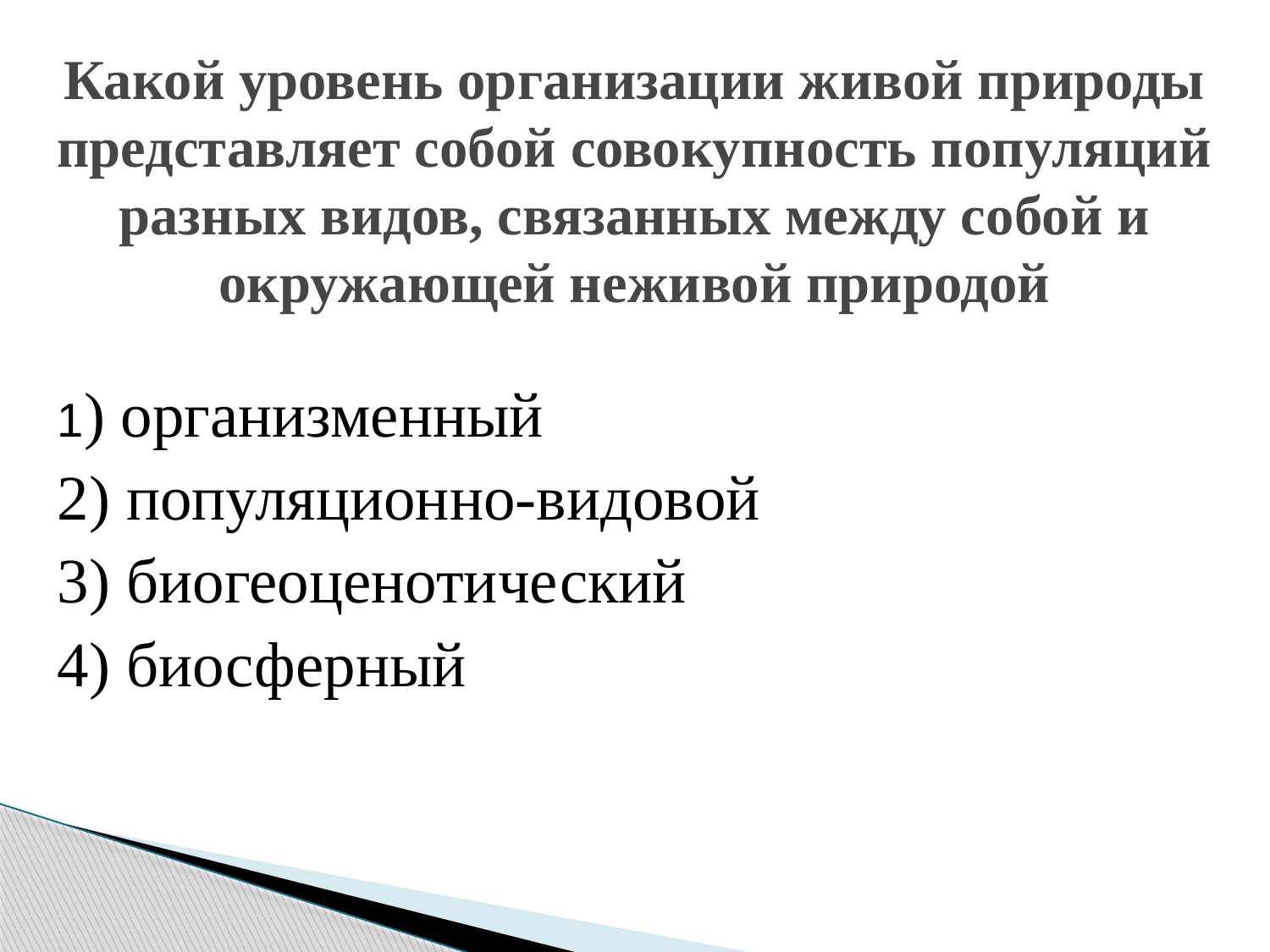

# Какой уровень организации живой природы представляет собой совокупность популяций разных видов, связанных между собой и окружающей неживой природой
1) организменный
2) популяционно-видовой
3) биогеоценотический
4) биосферный